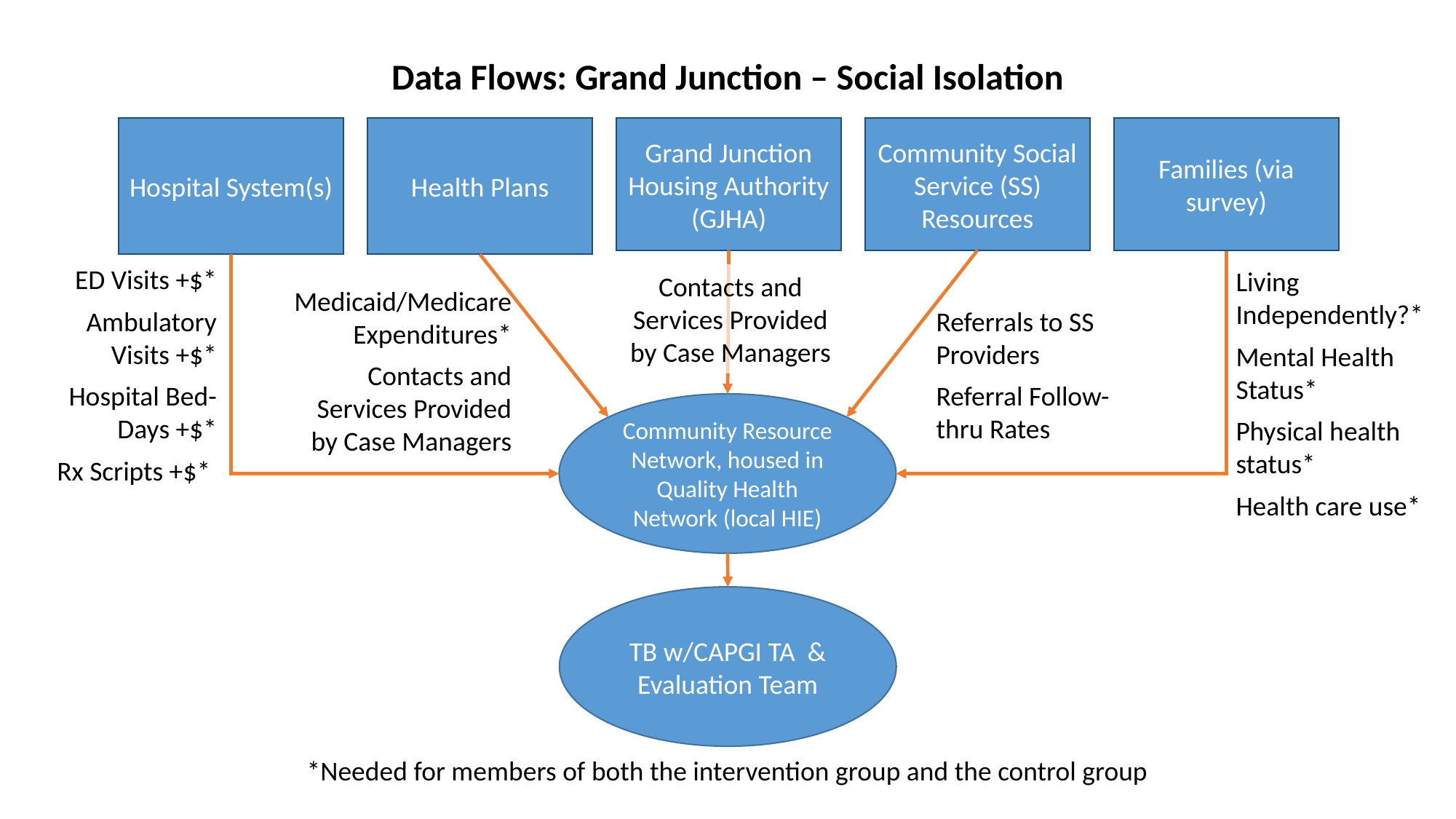

Data Flows: Grand Junction – Social Isolation
Hospital System(s)
Health Plans
Grand Junction Housing Authority (GJHA)
Community Social Service (SS) Resources
Families (via survey)
ED Visits +$*
Ambulatory Visits +$*
Hospital Bed-Days +$*
Rx Scripts +$*
Living Independently?*
Mental Health Status*
Physical health status*
Health care use*
Contacts and Services Provided by Case Managers
Medicaid/Medicare Expenditures*
Contacts and Services Provided by Case Managers
Referrals to SS Providers
Referral Follow-thru Rates
Community Resource Network, housed in Quality Health Network (local HIE)
TB w/CAPGI TA  & Evaluation Team
*Needed for members of both the intervention group and the control group